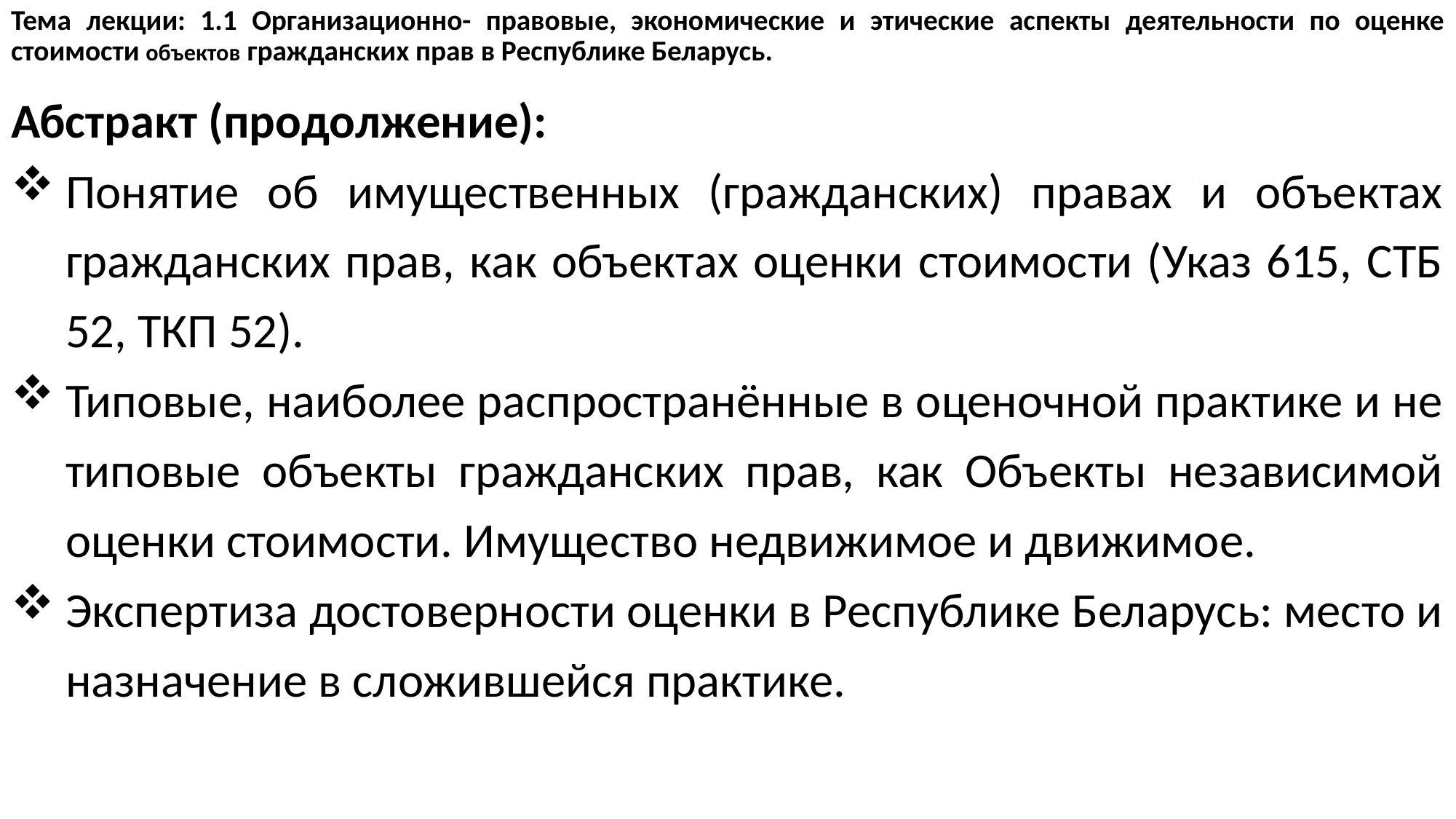

# Тема лекции: 1.1 Организационно- правовые, экономические и этические аспекты деятельности по оценке стоимости объектов гражданских прав в Республике Беларусь.
Абстракт (продолжение):
Понятие об имущественных (гражданских) правах и объектах гражданских прав, как объектах оценки стоимости (Указ 615, СТБ 52, ТКП 52).
Типовые, наиболее распространённые в оценочной практике и не типовые объекты гражданских прав, как Объекты независимой оценки стоимости. Имущество недвижимое и движимое.
Экспертиза достоверности оценки в Республике Беларусь: место и назначение в сложившейся практике.